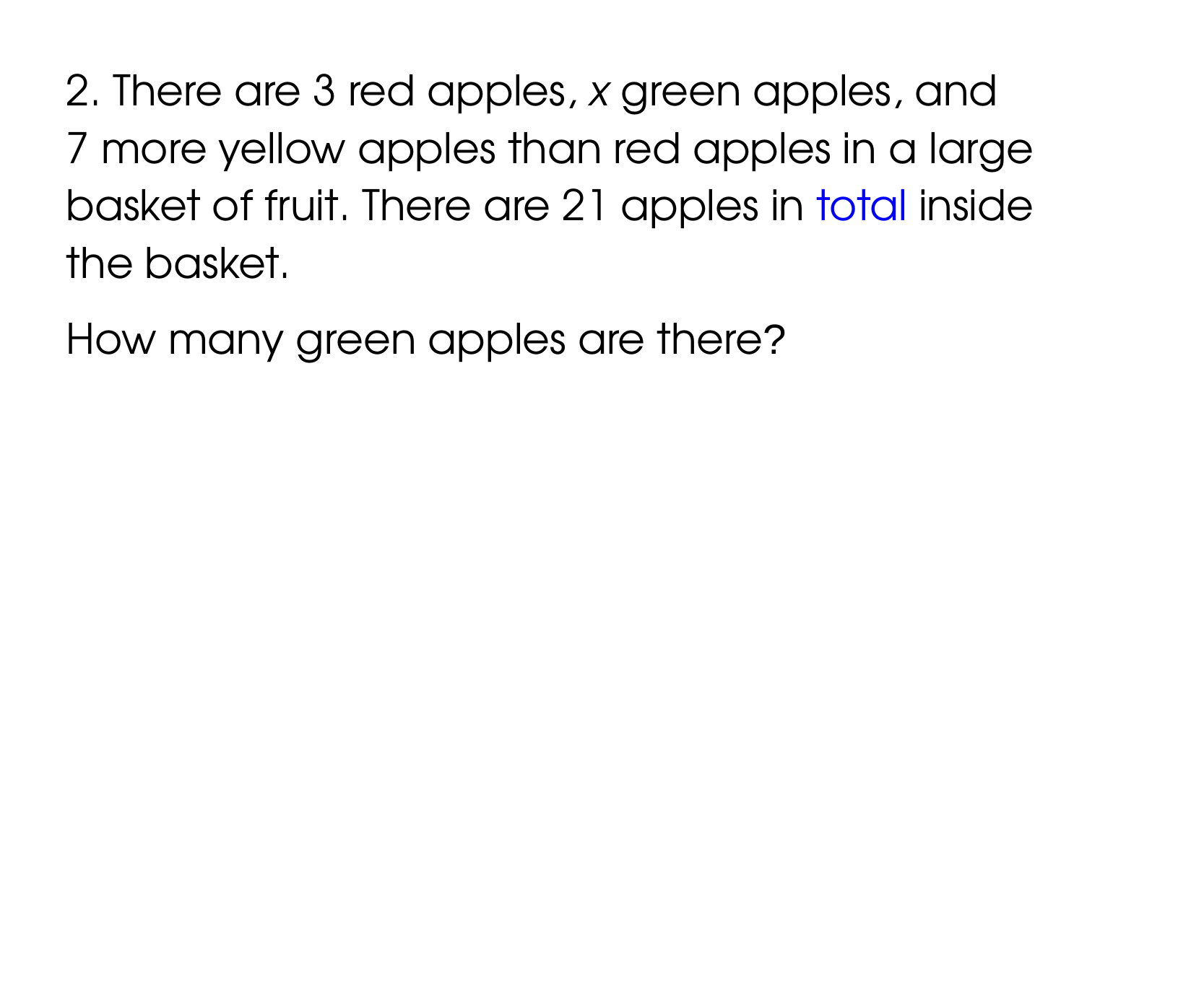

2. There are 3 red apples, x green apples, and  
​7 more yellow apples than red apples in a large basket of fruit. There are 21 apples in total inside  ​
the basket.
How many green apples are there?